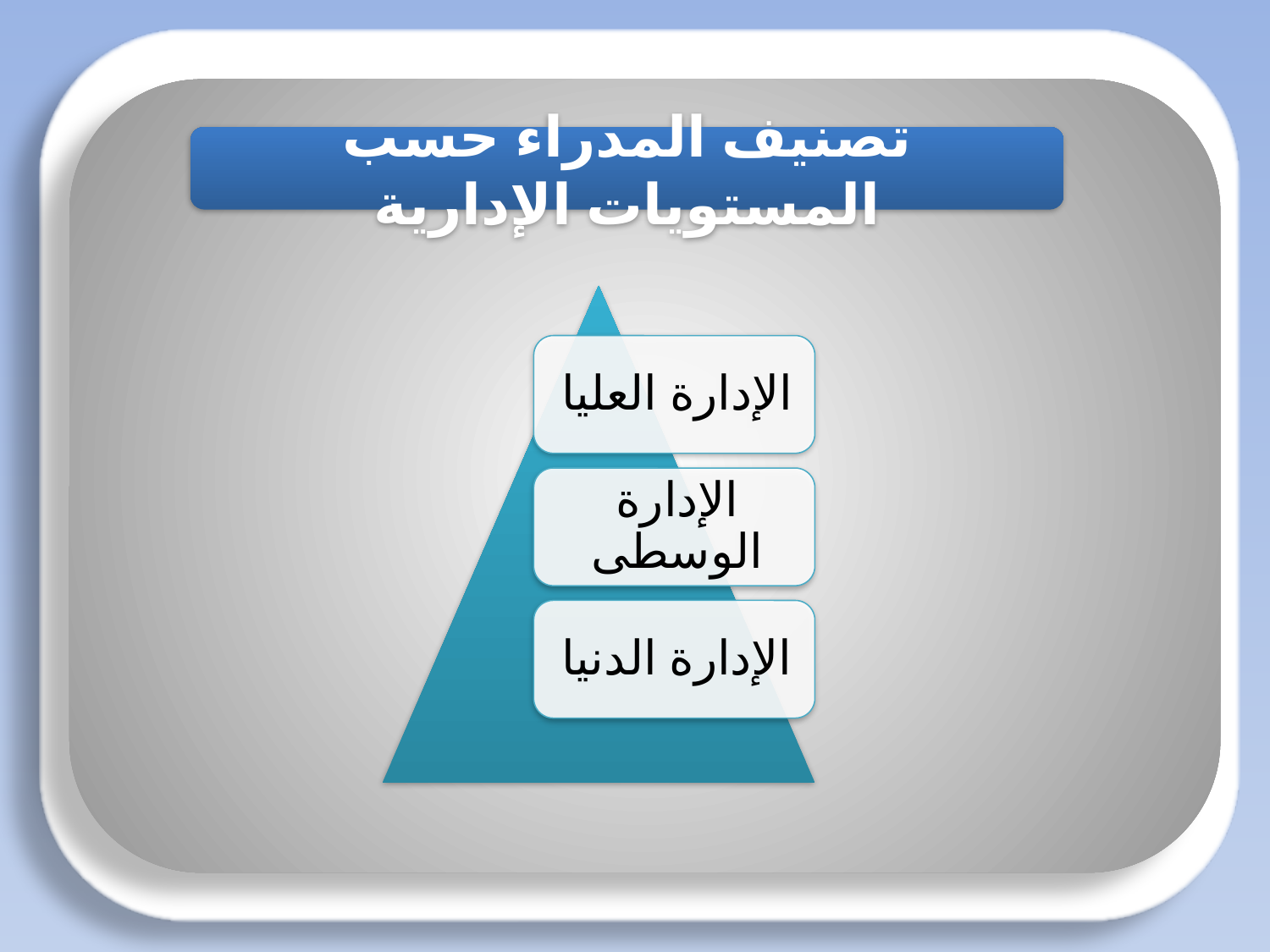

تصنيف المدراء حسب المستويات الإدارية
الإدارة العليا
الإدارة الوسطى
الإدارة الدنيا
#